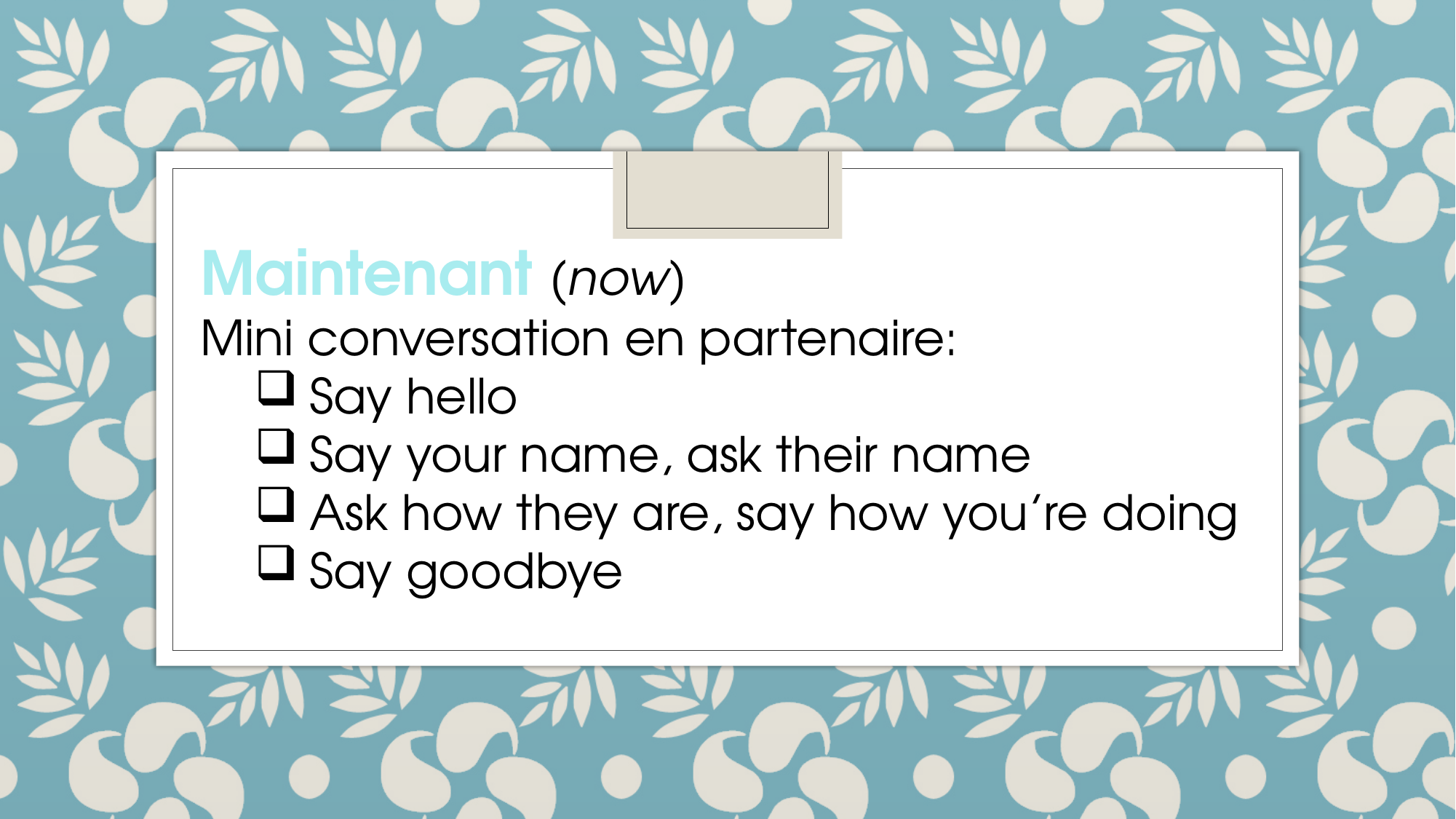

Maintenant (now)
Mini conversation en partenaire:
Say hello
Say your name, ask their name
Ask how they are, say how you’re doing
Say goodbye